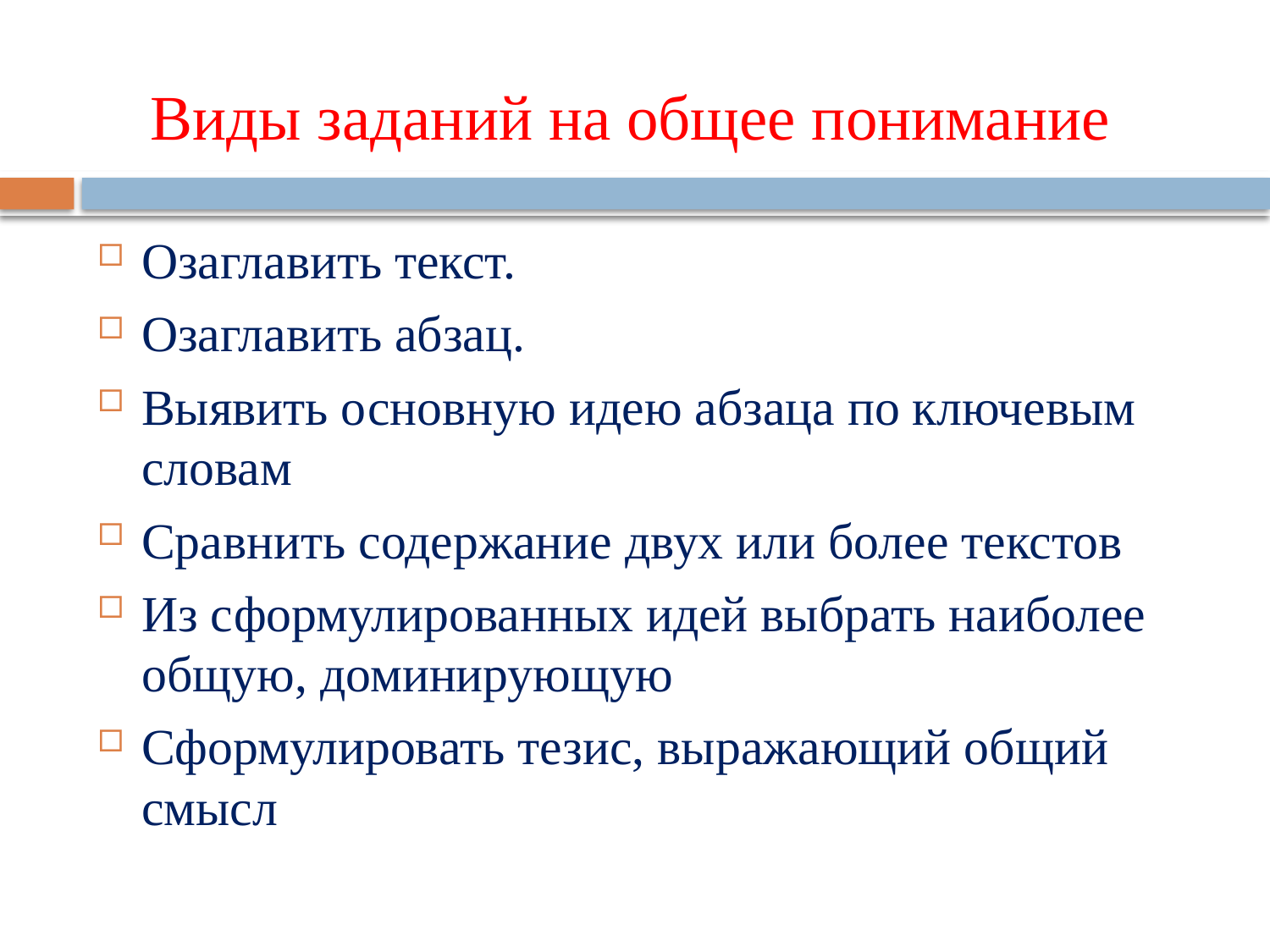

# Виды заданий на общее понимание
Озаглавить текст.
Озаглавить абзац.
Выявить основную идею абзаца по ключевым словам
Сравнить содержание двух или более текстов
Из сформулированных идей выбрать наиболее общую, доминирующую
Сформулировать тезис, выражающий общий смысл